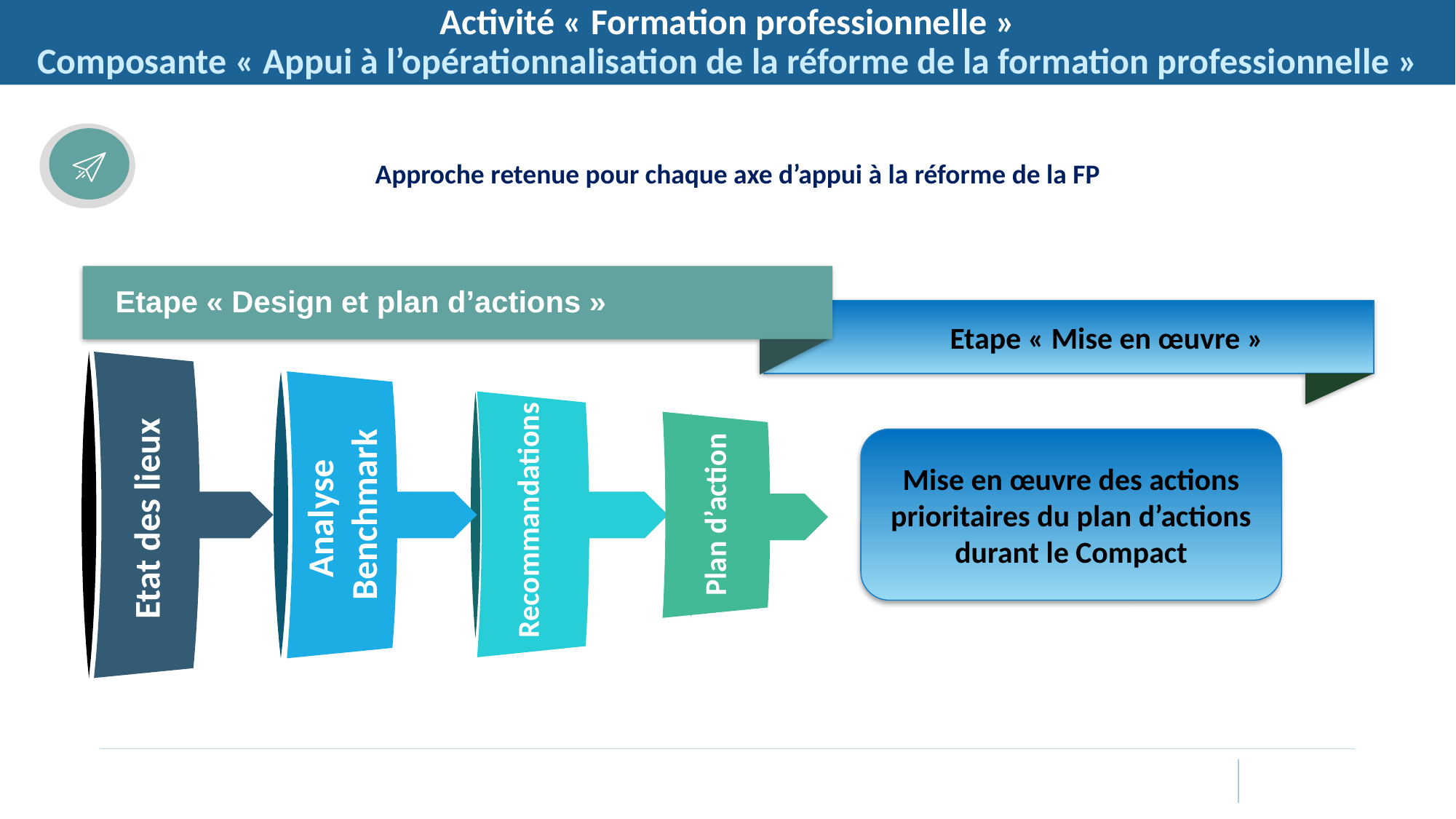

Activité « Formation professionnelle »
Composante « Appui à l’opérationnalisation de la réforme de la formation professionnelle »

Approche retenue pour chaque axe d’appui à la réforme de la FP

Etape « Design et plan d’actions »
           Etape « Mise en œuvre »

Analyse
Benchmark
Etat des lieux
Plan d’action
Recommandations

Mise en œuvre des actions prioritaires du plan d’actions durant le Compact